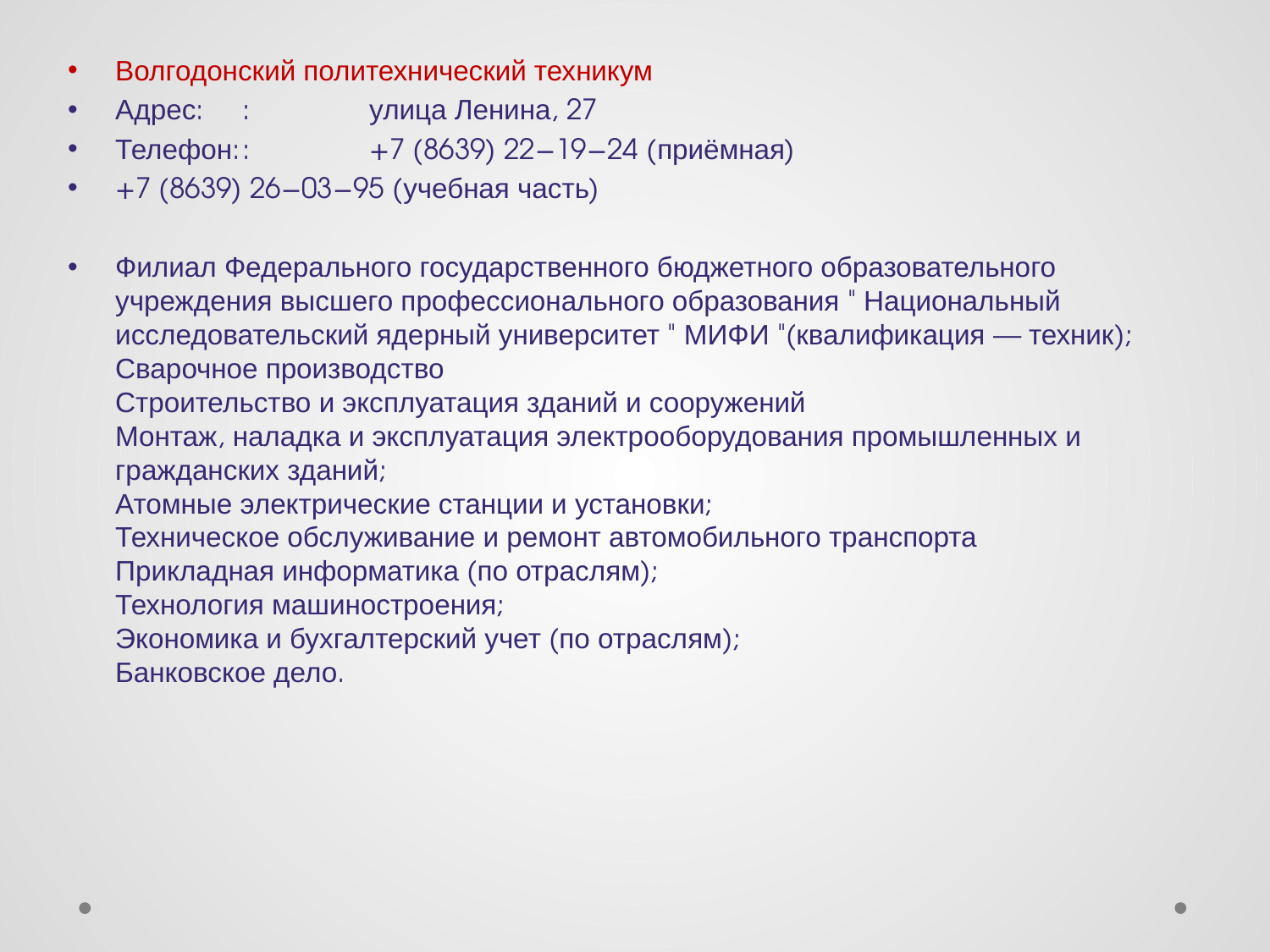

Волгодонский политехнический техникум
Адрес:	:	улица Ленина, 27
Телефон:	:	+7 (8639) 22−19−24 (приёмная)
+7 (8639) 26−03−95 (учебная часть)

Филиал Федерального государственного бюджетного образовательного учреждения высшего профессионального образования " Национальный исследовательский ядерный университет " МИФИ "(квалификация — техник);
Сварочное производство
Строительство и эксплуатация зданий и сооружений
Монтаж, наладка и эксплуатация электрооборудования промышленных и гражданских зданий;
Атомные электрические станции и установки;
Техническое обслуживание и ремонт автомобильного транспорта
Прикладная информатика (по отраслям);
Технология машиностроения;
Экономика и бухгалтерский учет (по отраслям);
Банковское дело.